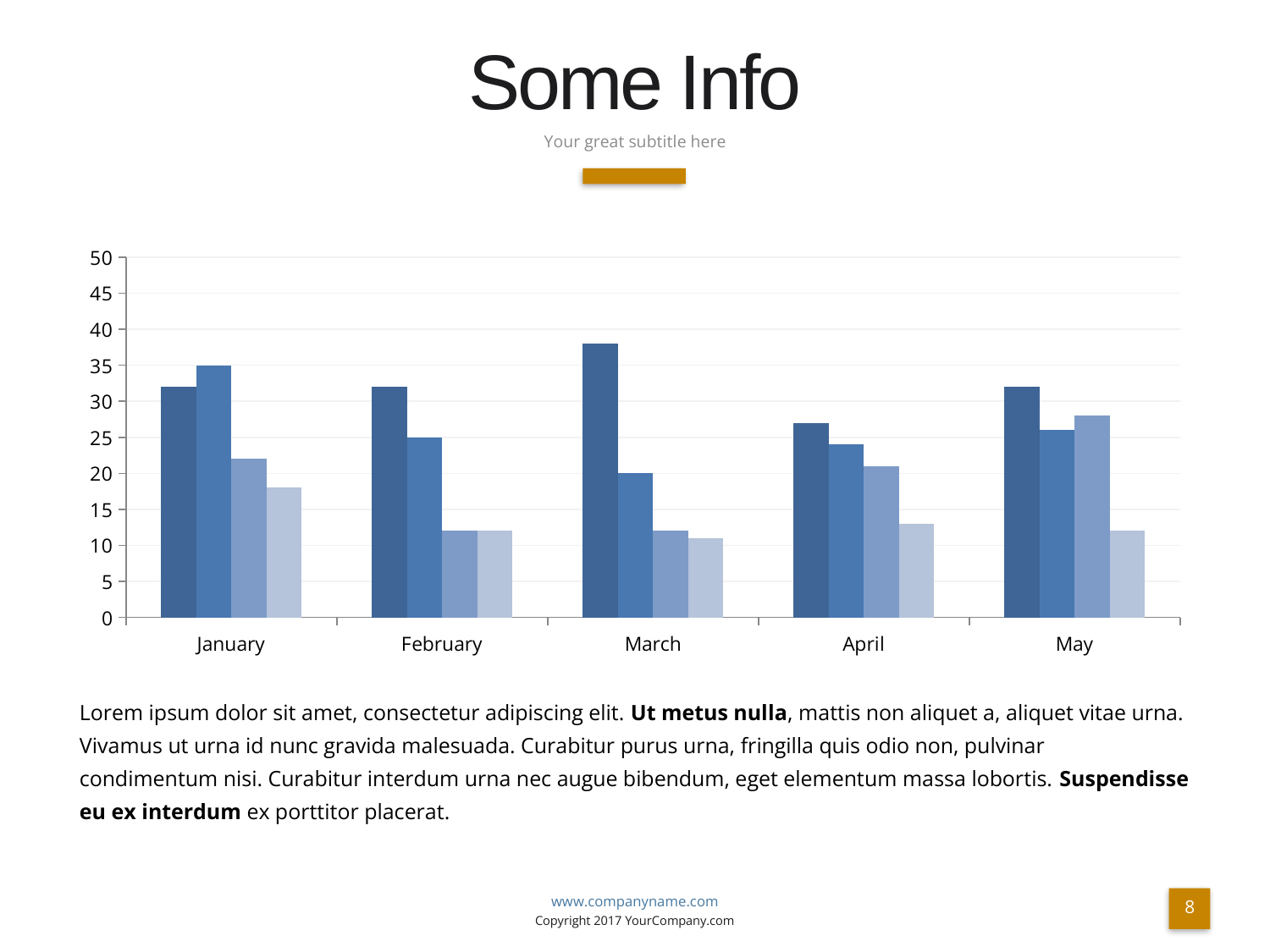

# Some Info
Your great subtitle here

### Chart

| Category | Series 1 | Series 3 | Series 2 | Series 4 |
|---|---|---|---|---|
| January | 32.0 | 35.0 | 22.0 | 18.0 |
| February | 32.0 | 25.0 | 12.0 | 12.0 |
| March | 38.0 | 20.0 | 12.0 | 11.0 |
| April | 27.0 | 24.0 | 21.0 | 13.0 |
| May | 32.0 | 26.0 | 28.0 | 12.0 |
Lorem ipsum dolor sit amet, consectetur adipiscing elit. Ut metus nulla, mattis non aliquet a, aliquet vitae urna. Vivamus ut urna id nunc gravida malesuada. Curabitur purus urna, fringilla quis odio non, pulvinar condimentum nisi. Curabitur interdum urna nec augue bibendum, eget elementum massa lobortis. Suspendisse eu ex interdum ex porttitor placerat.
www.companyname.com
Copyright 2017 YourCompany.com
8